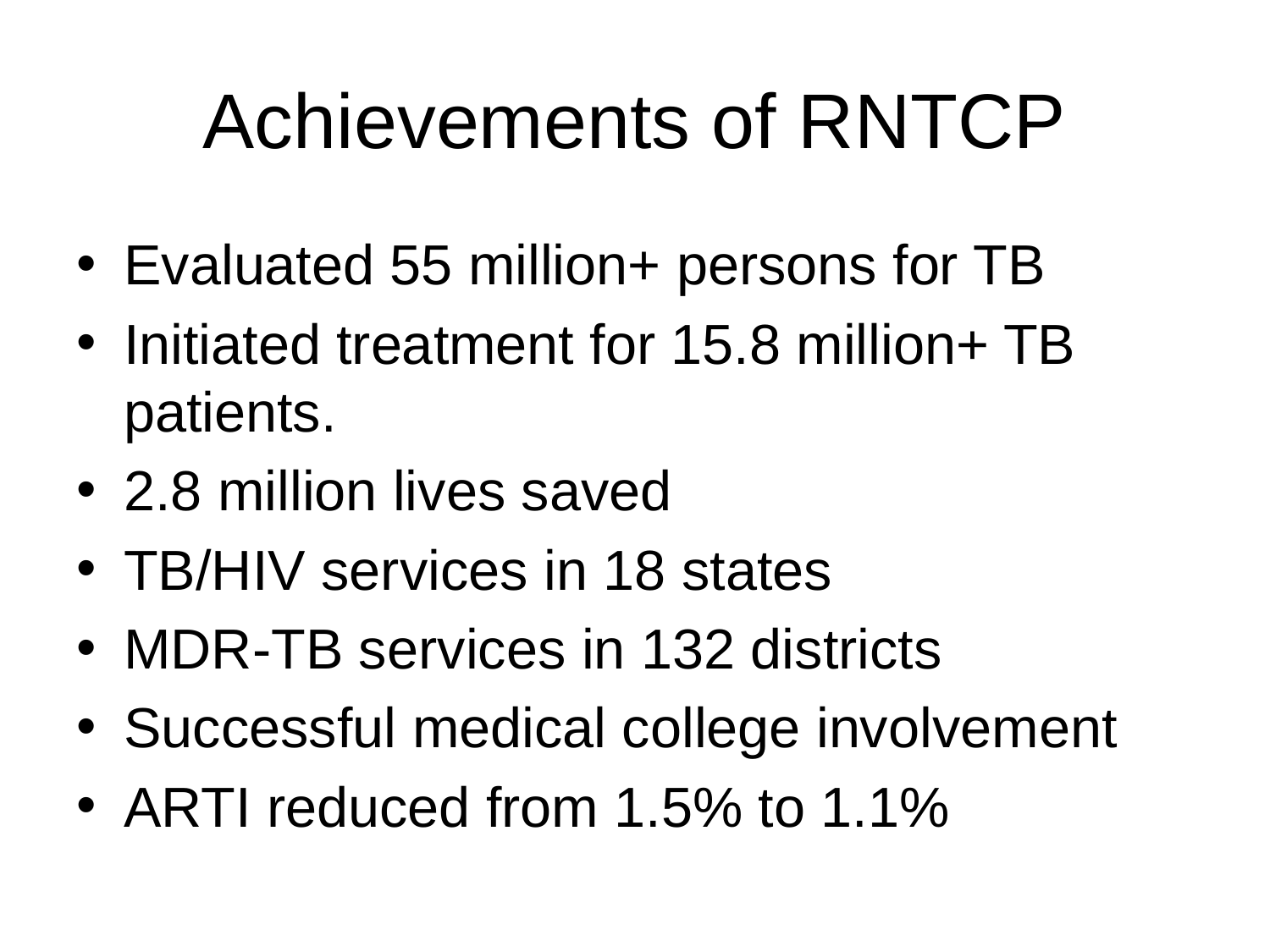

# Achievements of RNTCP
Evaluated 55 million+ persons for TB
Initiated treatment for 15.8 million+ TB patients.
2.8 million lives saved
TB/HIV services in 18 states
MDR-TB services in 132 districts
Successful medical college involvement
ARTI reduced from 1.5% to 1.1%